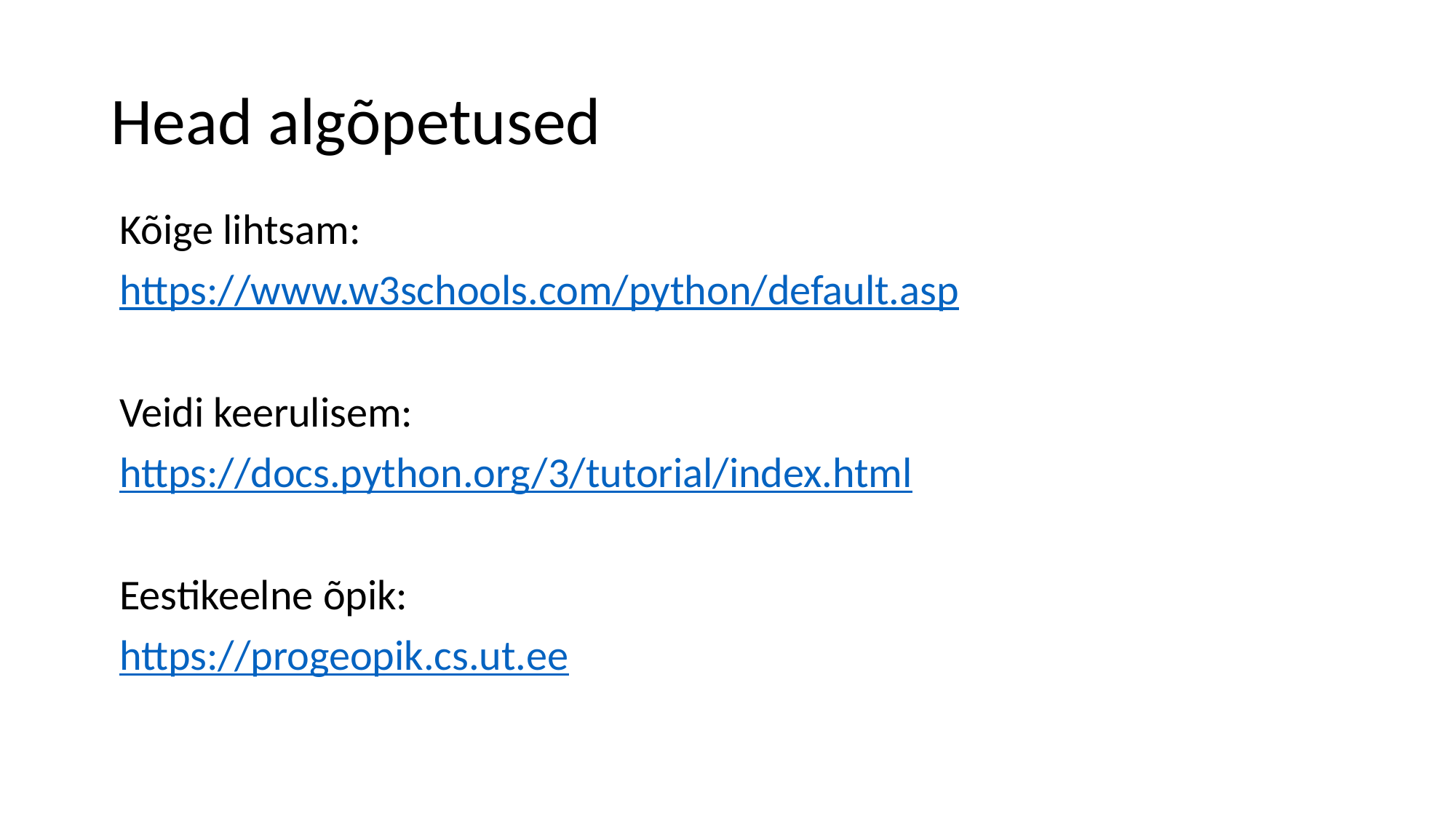

# Head algõpetused
Kõige lihtsam:
https://www.w3schools.com/python/default.asp

Veidi keerulisem:
https://docs.python.org/3/tutorial/index.html

Eestikeelne õpik:
https://progeopik.cs.ut.ee